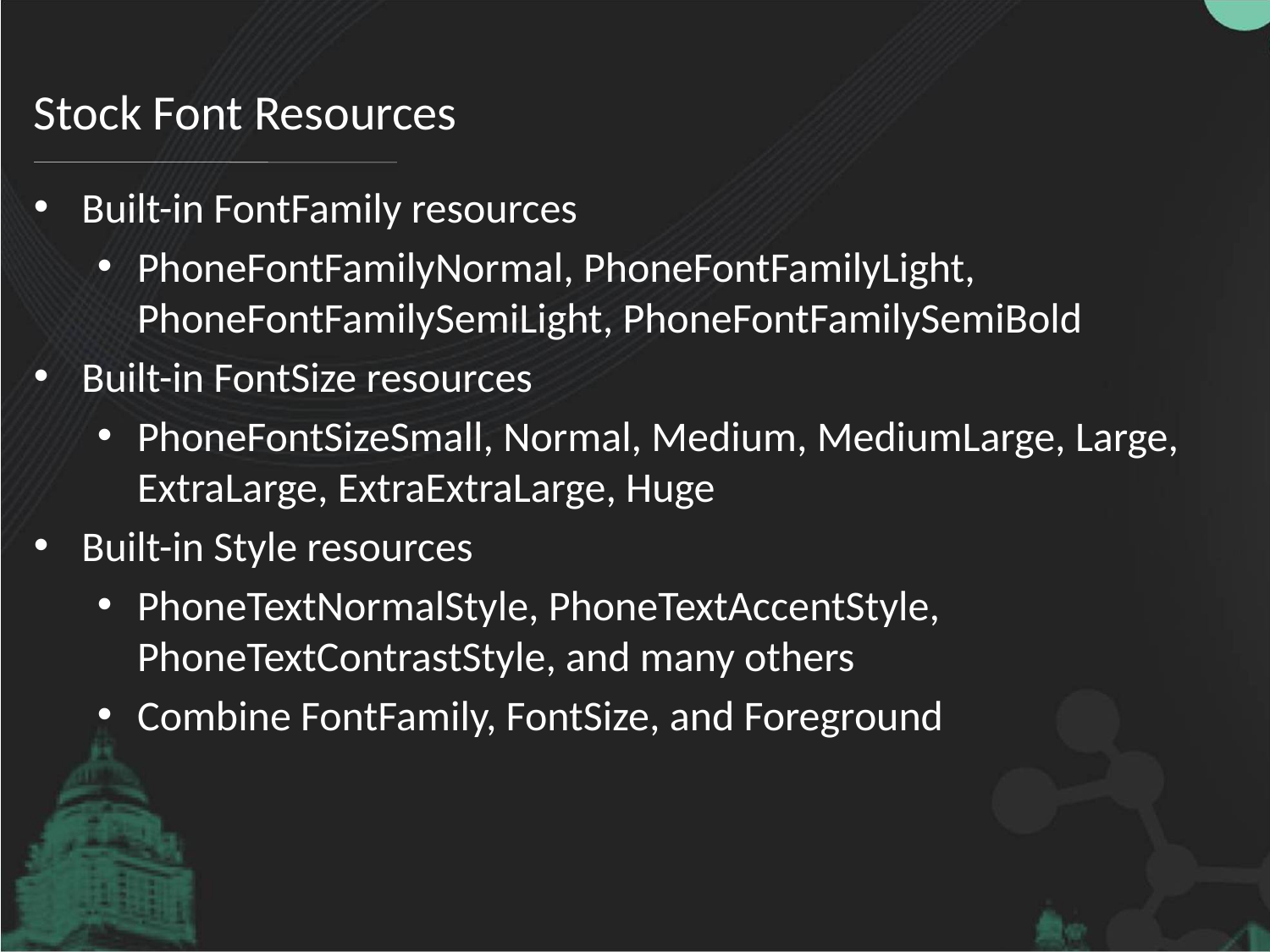

# Stock Font Resources
Built-in FontFamily resources
PhoneFontFamilyNormal, PhoneFontFamilyLight, PhoneFontFamilySemiLight, PhoneFontFamilySemiBold
Built-in FontSize resources
PhoneFontSizeSmall, Normal, Medium, MediumLarge, Large, ExtraLarge, ExtraExtraLarge, Huge
Built-in Style resources
PhoneTextNormalStyle, PhoneTextAccentStyle, PhoneTextContrastStyle, and many others
Combine FontFamily, FontSize, and Foreground